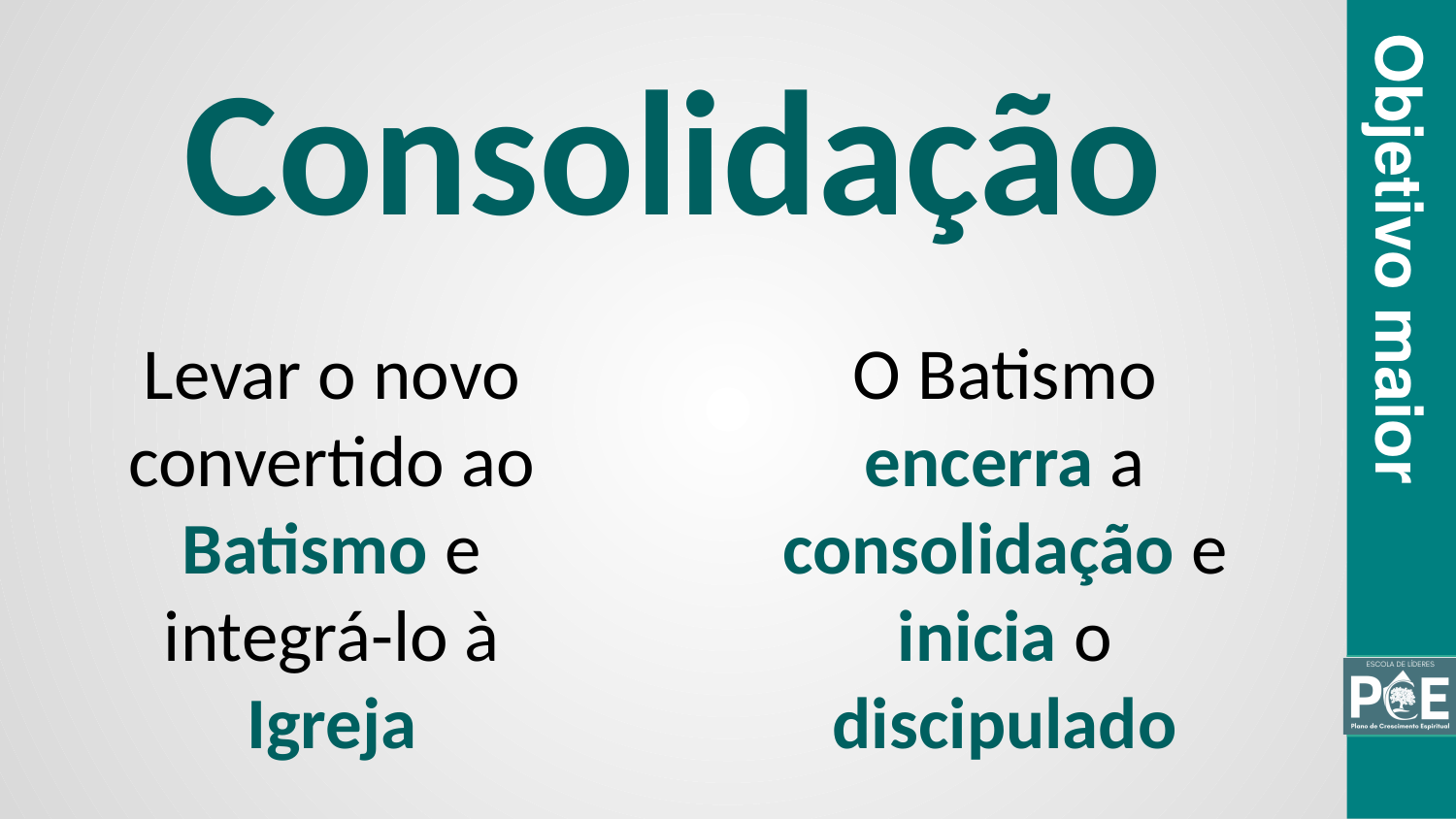

Consolidação
Objetivo maior
Levar o novo convertido ao Batismo e integrá-lo à Igreja
O Batismo encerra a consolidação e inicia o discipulado